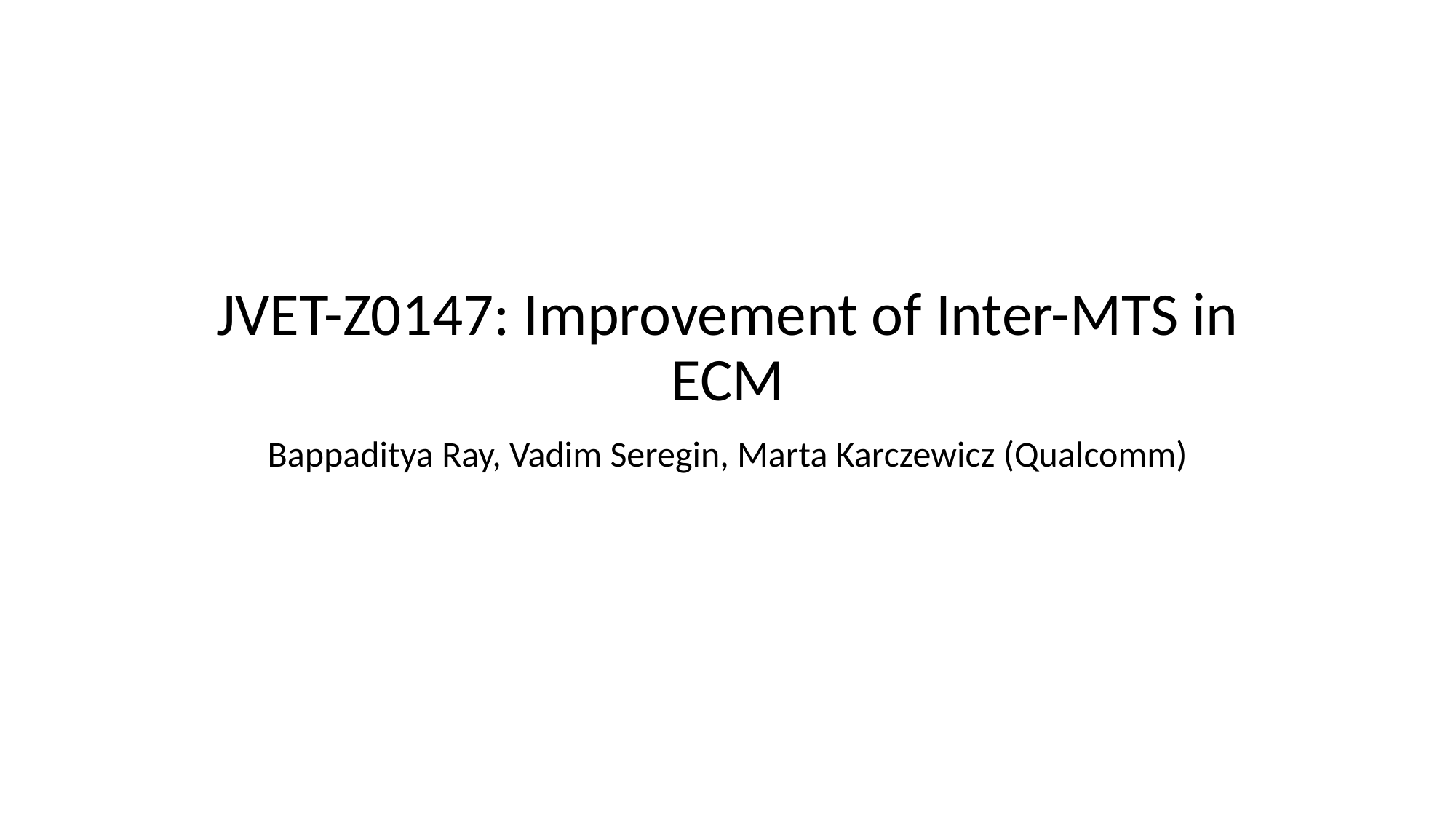

# JVET-Z0147: Improvement of Inter-MTS in ECM
Bappaditya Ray, Vadim Seregin, Marta Karczewicz (Qualcomm)